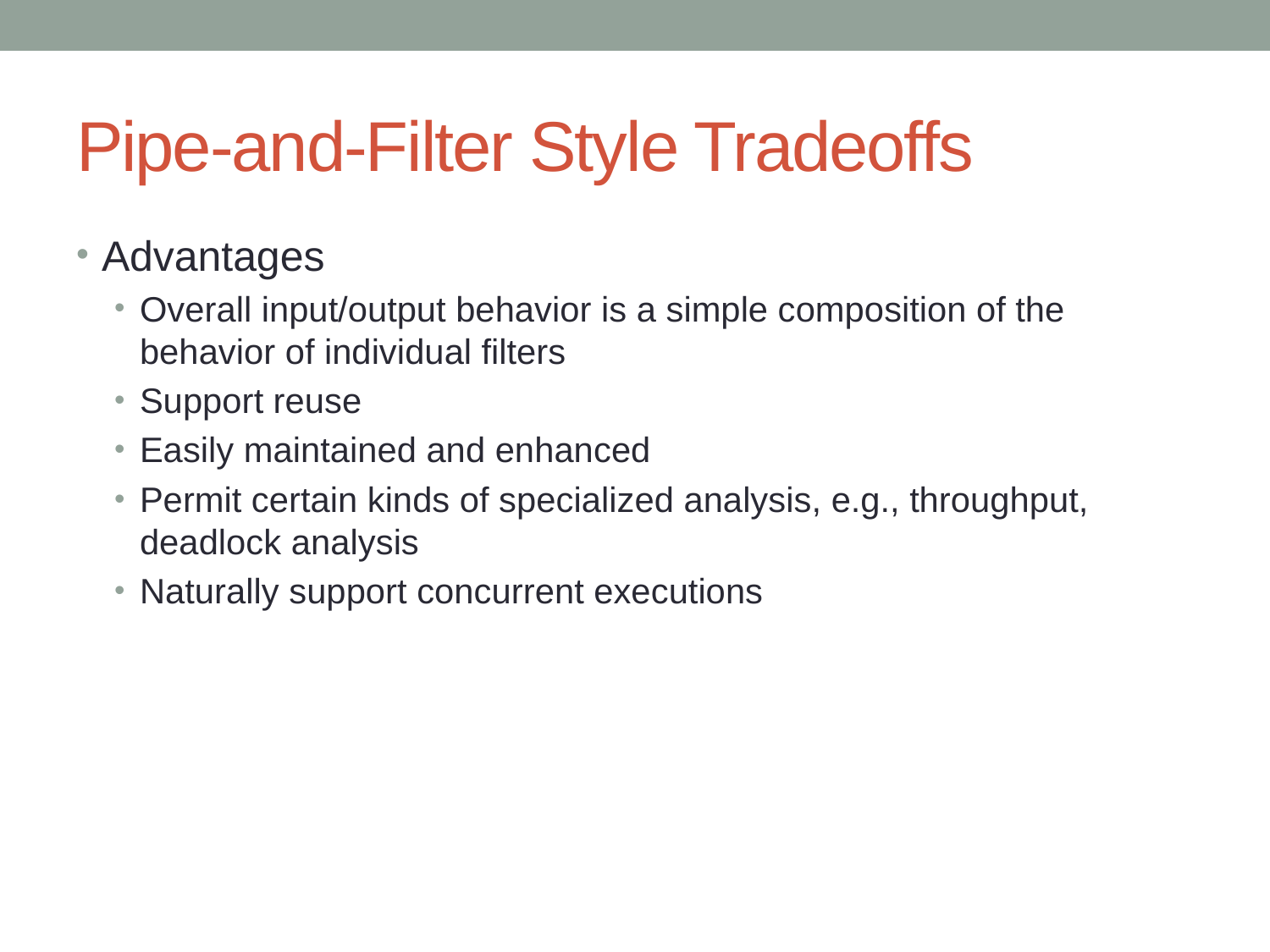

# Pipe-and-Filter Style Tradeoffs
Advantages
Overall input/output behavior is a simple composition of the behavior of individual filters
Support reuse
Easily maintained and enhanced
Permit certain kinds of specialized analysis, e.g., throughput, deadlock analysis
Naturally support concurrent executions